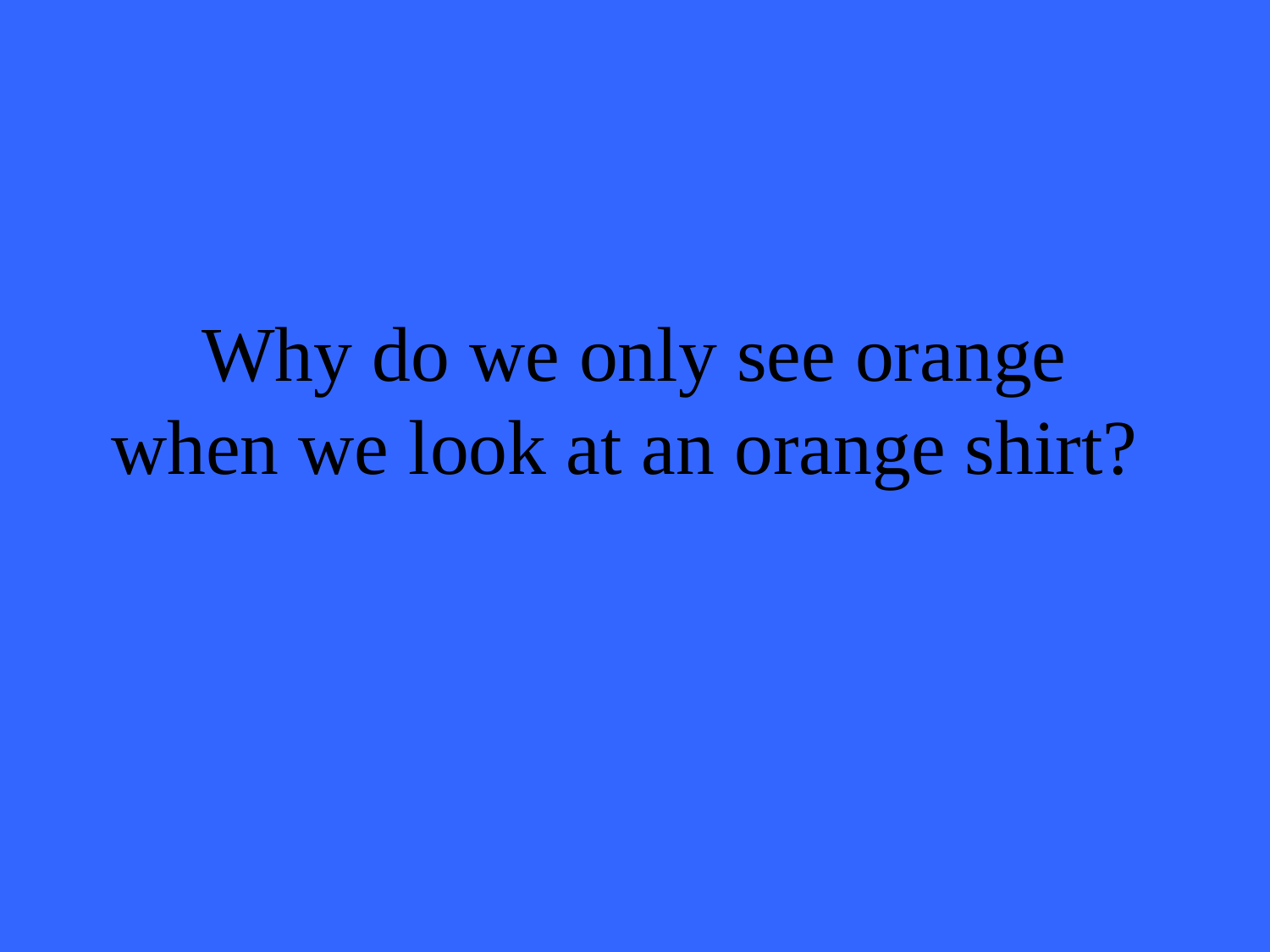

# Why do we only see orange when we look at an orange shirt?